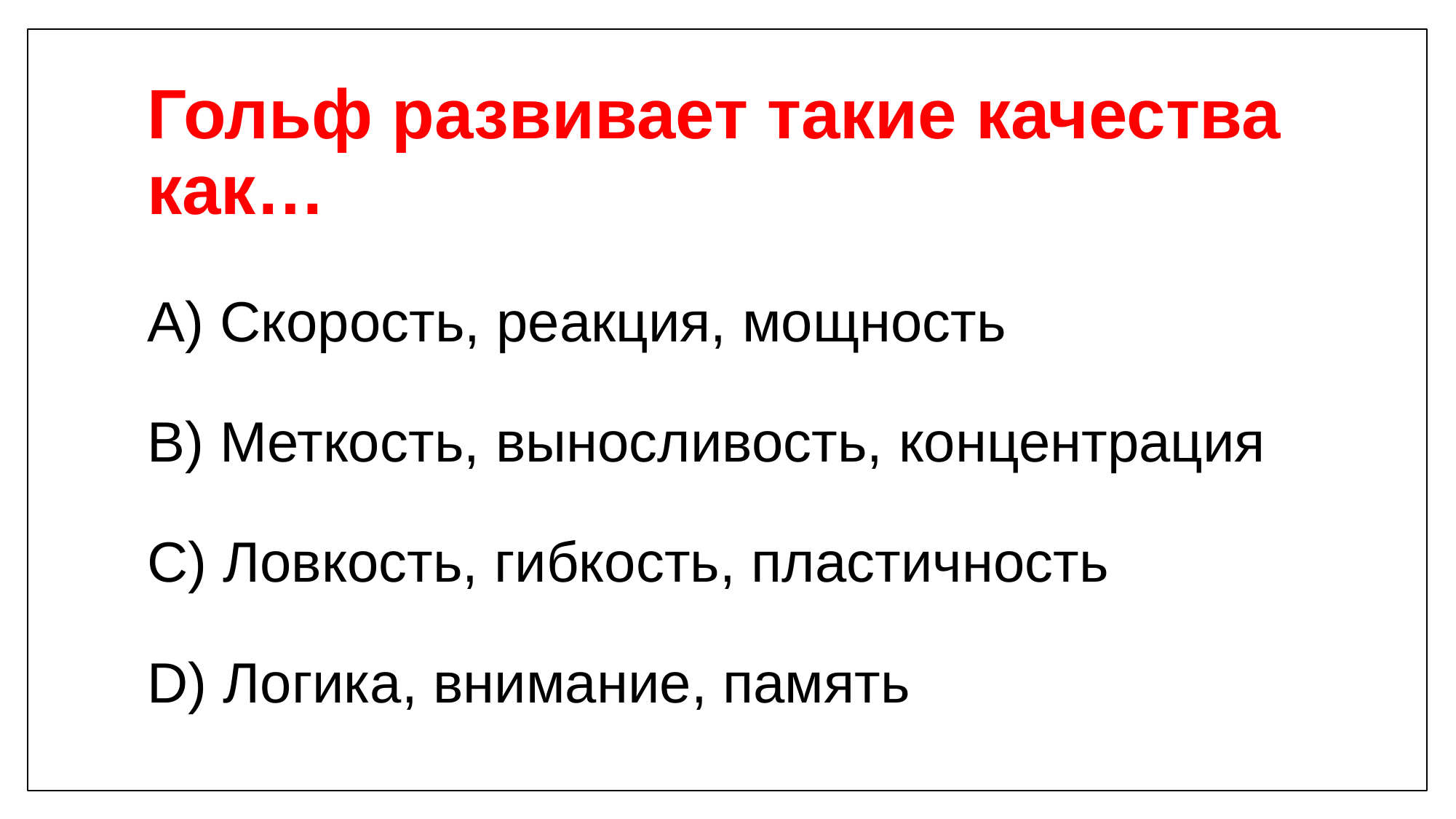

# Гольф развивает такие качества как…
А) Скорость, реакция, мощность
В) Меткость, выносливость, концентрация
С) Ловкость, гибкость, пластичность
D) Логика, внимание, память